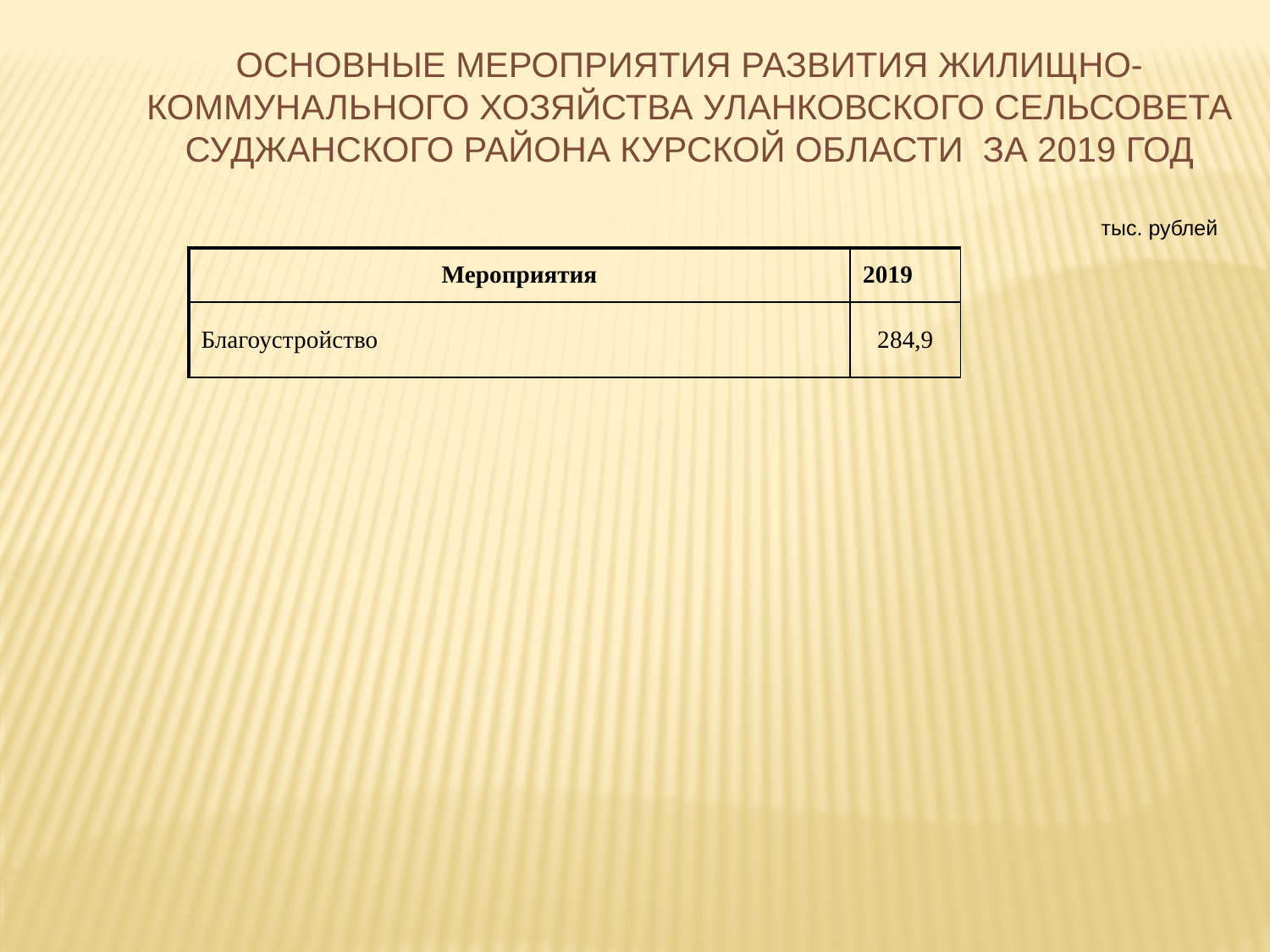

Основные мероприятия развития жилищно-коммунального хозяйства УЛАНКОВСКОГО сельсовета Суджанского района Курской области  за 2019 год
    тыс. рублей
| Мероприятия | 2019 |
| --- | --- |
| Благоустройство | 284,9 |